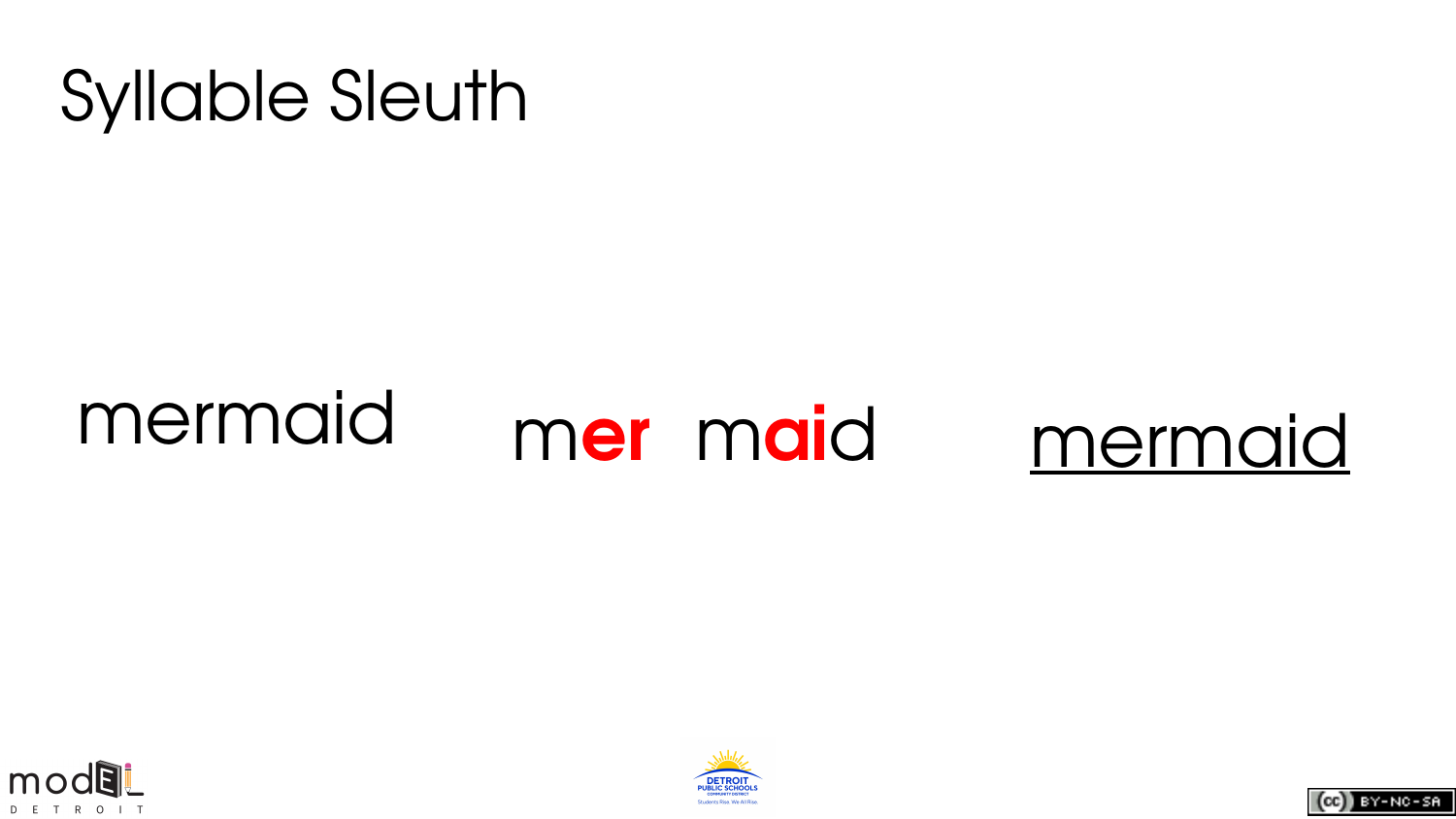

# Syllable Sleuth

 mermaid

mermaid

mer

maid